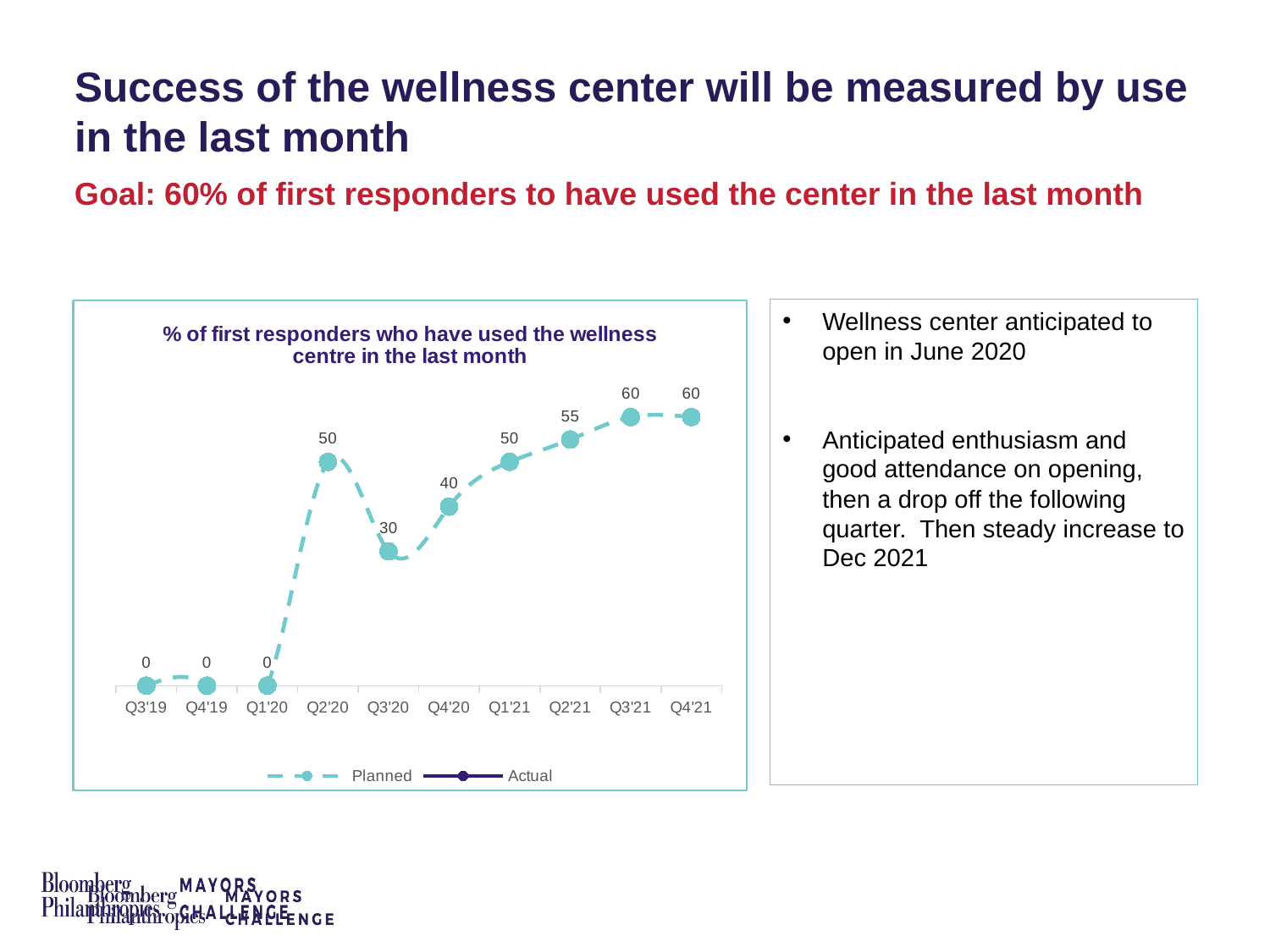

Success of the wellness center will be measured by use in the last month
Goal: 60% of first responders to have used the center in the last month

### Chart: % of first responders who have used the wellness centre in the last month

| Category | Planned | Actual |
|---|---|---|
| Q3'19 | 0.0 | None |
| Q4'19 | 0.0 | None |
| Q1'20 | 0.0 | None |
| Q2'20 | 50.0 | None |
| Q3'20 | 30.0 | None |
| Q4'20 | 40.0 | None |
| Q1'21 | 50.0 | None |
| Q2'21 | 55.0 | None |
| Q3'21 | 60.0 | None |
| Q4'21 | 60.0 | None |
Wellness center anticipated to open in June 2020

Anticipated enthusiasm and good attendance on opening, then a drop off the following quarter.  Then steady increase to Dec 2021

Anticipated increase in engagement after wellness center opening